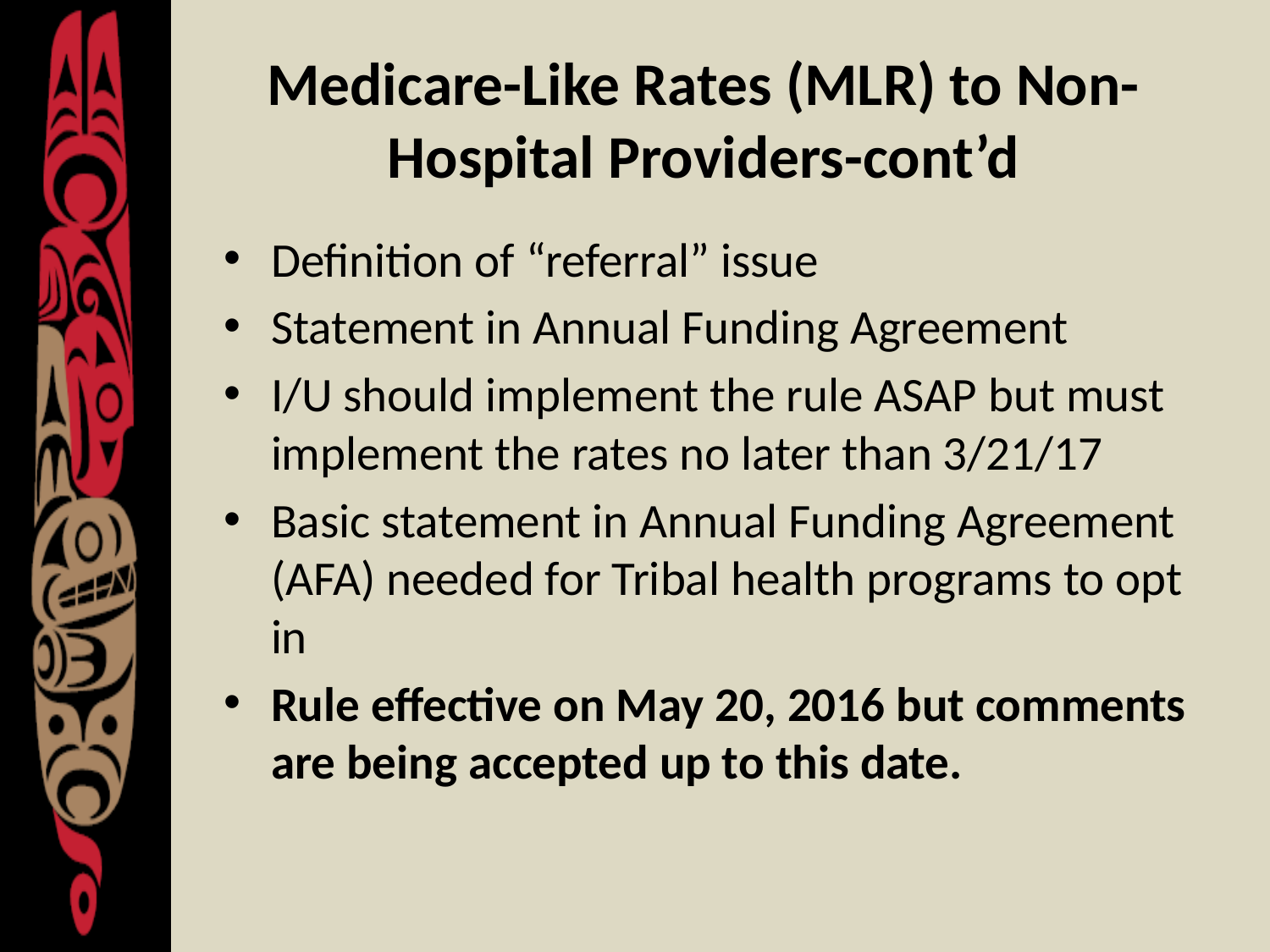

# Medicare-Like Rates (MLR) to Non-Hospital Providers-cont’d
Definition of “referral” issue
Statement in Annual Funding Agreement
I/U should implement the rule ASAP but must implement the rates no later than 3/21/17
Basic statement in Annual Funding Agreement (AFA) needed for Tribal health programs to opt in
Rule effective on May 20, 2016 but comments are being accepted up to this date.